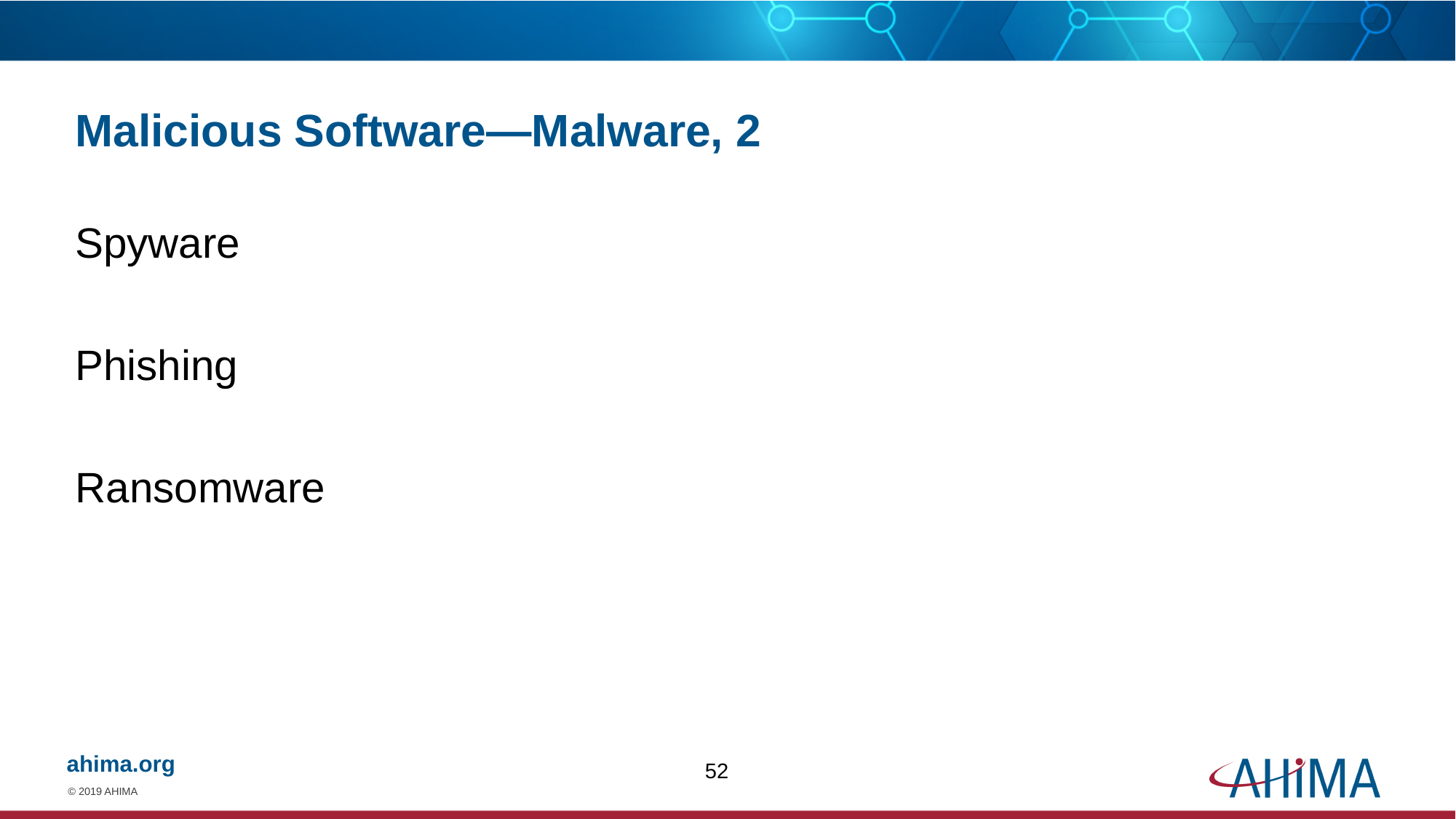

# Malicious Software—Malware, 2
Spyware

Phishing

Ransomware